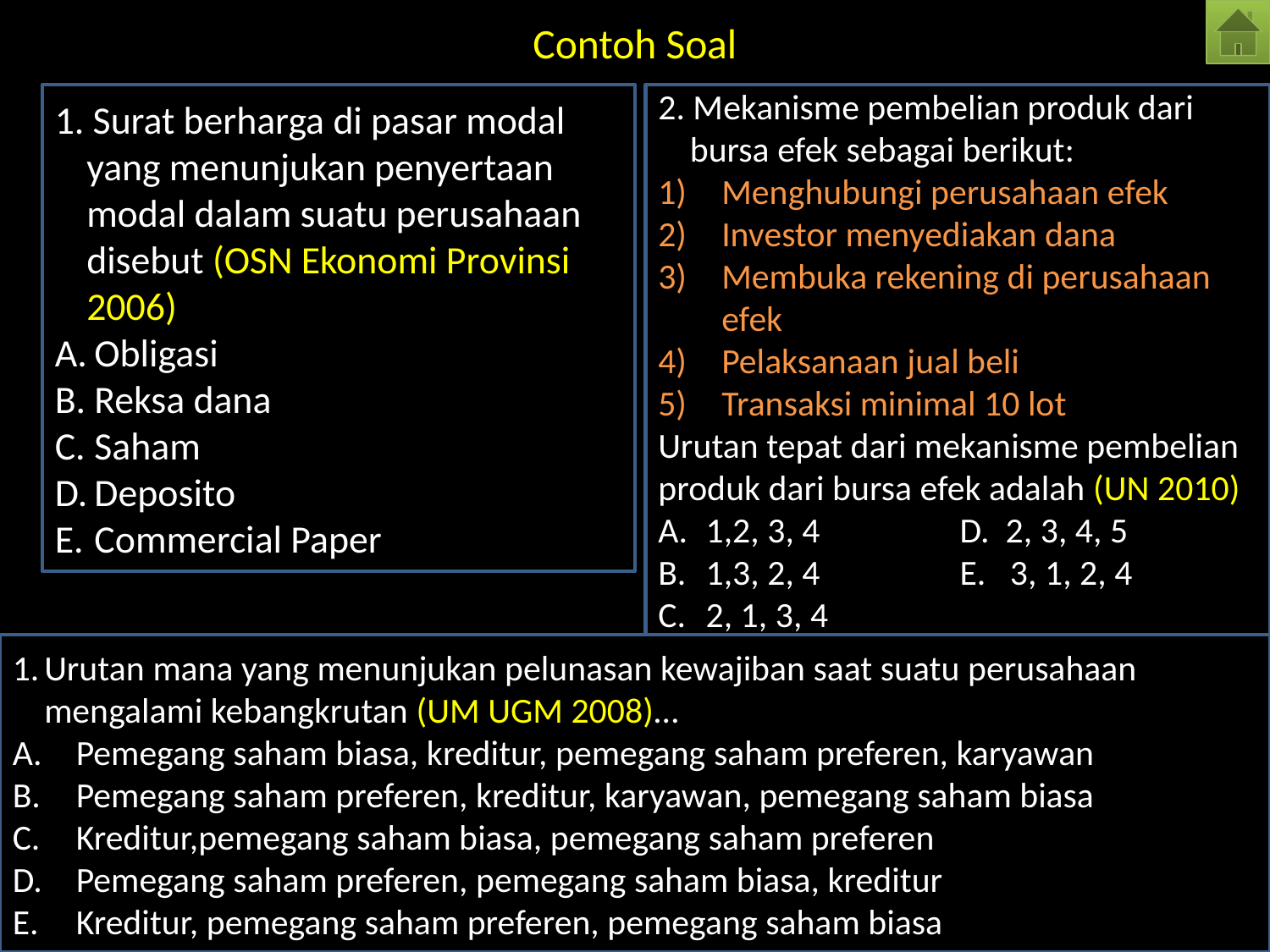

# Contoh Soal
1. Surat berharga di pasar modal yang menunjukan penyertaan modal dalam suatu perusahaan disebut (OSN Ekonomi Provinsi 2006)
Obligasi
Reksa dana
Saham
Deposito
Commercial Paper
2. Mekanisme pembelian produk dari bursa efek sebagai berikut:
Menghubungi perusahaan efek
Investor menyediakan dana
Membuka rekening di perusahaan efek
Pelaksanaan jual beli
Transaksi minimal 10 lot
Urutan tepat dari mekanisme pembelian produk dari bursa efek adalah (UN 2010)
1,2, 3, 4		D.  2, 3, 4, 5
1,3, 2, 4		E.   3, 1, 2, 4
2, 1, 3, 4
Urutan mana yang menunjukan pelunasan kewajiban saat suatu perusahaan mengalami kebangkrutan (UM UGM 2008)…
Pemegang saham biasa, kreditur, pemegang saham preferen, karyawan
Pemegang saham preferen, kreditur, karyawan, pemegang saham biasa
Kreditur,pemegang saham biasa, pemegang saham preferen
Pemegang saham preferen, pemegang saham biasa, kreditur
Kreditur, pemegang saham preferen, pemegang saham biasa